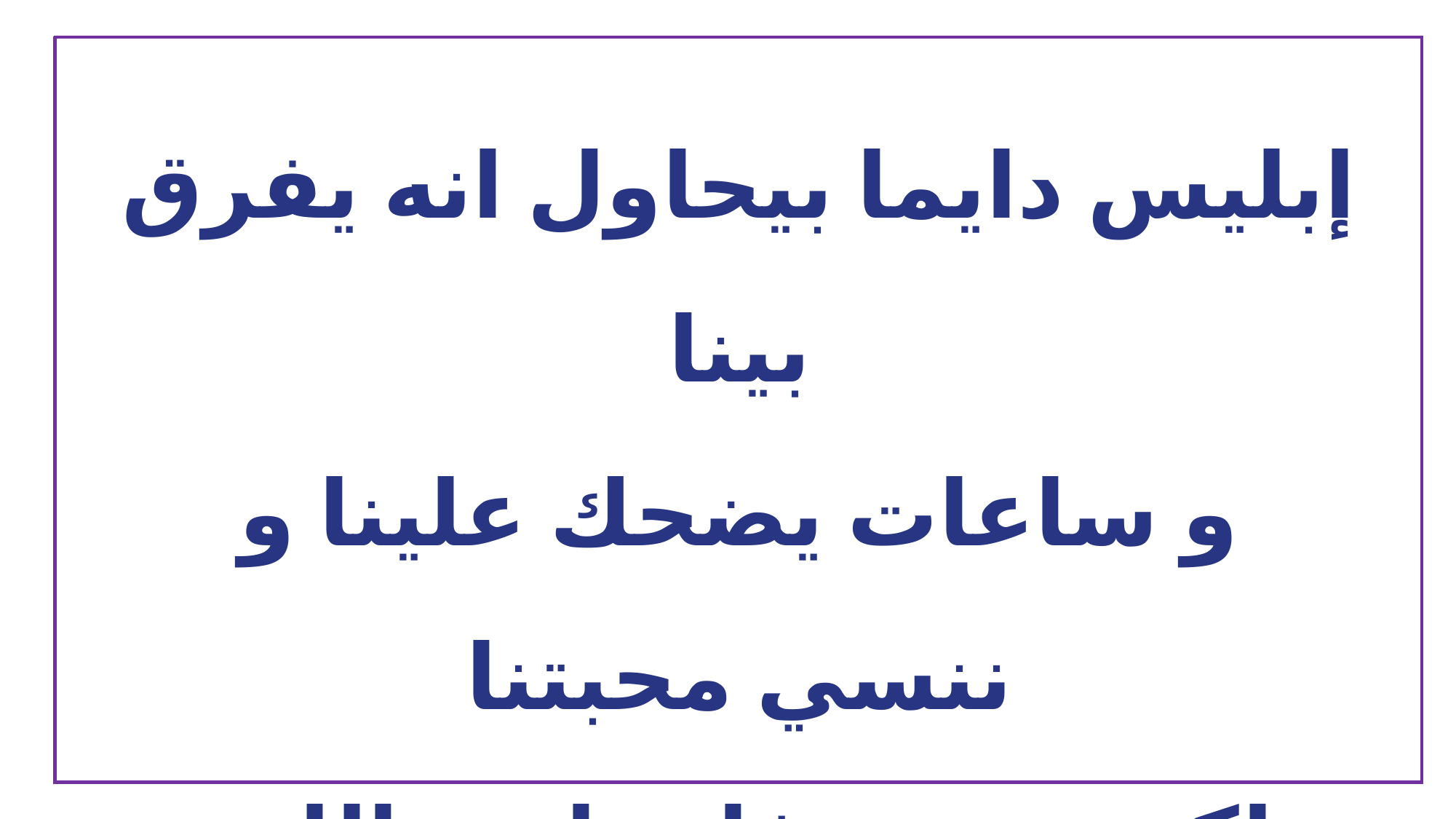

إبليس دايما بيحاول انه يفرق بينا
و ساعات يضحك علينا و ننسي محبتنا
لكن يسوع فادينا هو اللي بيوحدنا
لازم نكون ايد واحدة ونخلي يسوع قائدنا